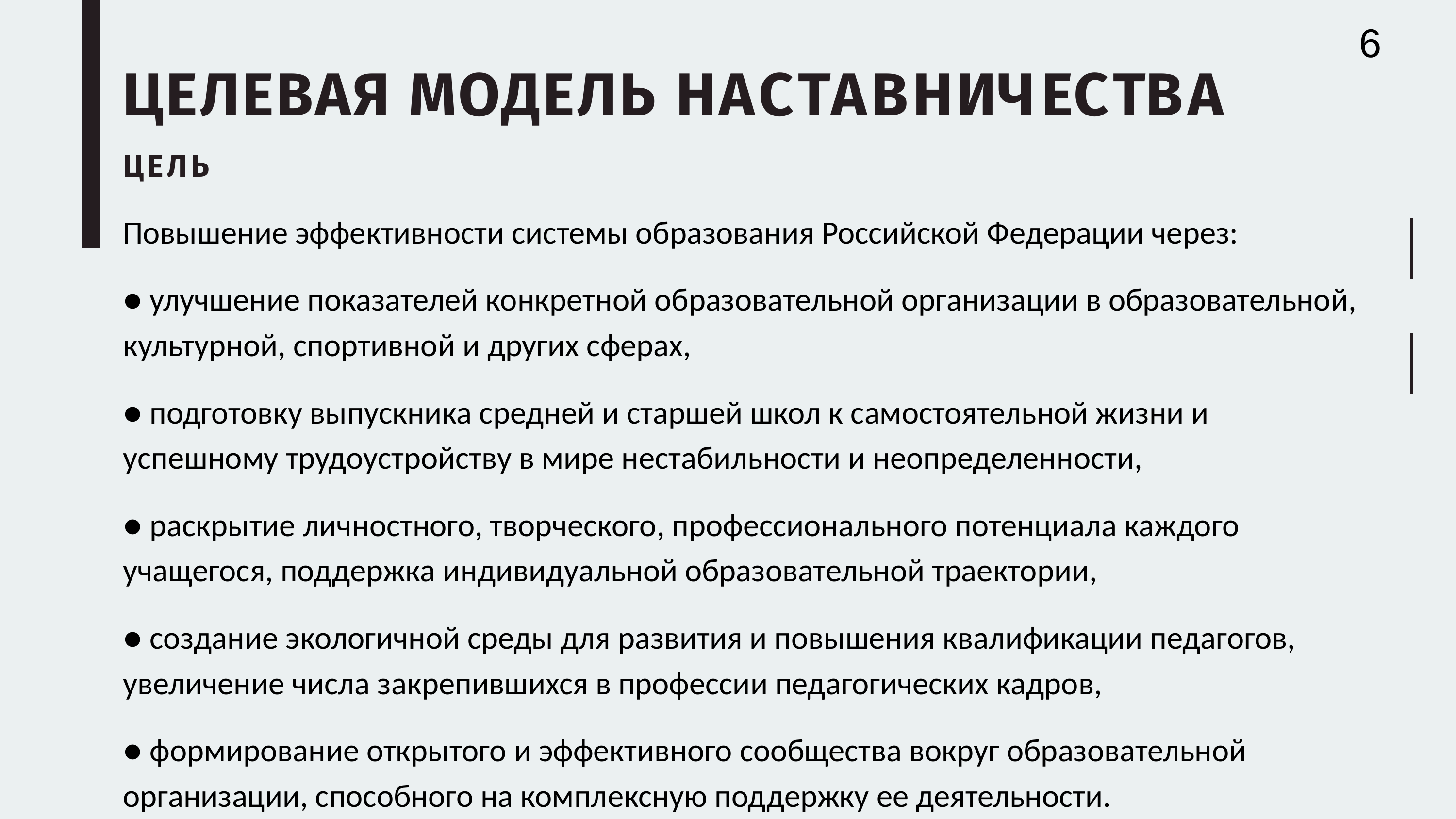

6
# ЦЕЛЕВАЯ МОДЕЛЬ НАСТАВНИЧЕСТВА
ЦЕЛЬ
Повышение эффективности системы образования Российской Федерации через:
● улучшение показателей конкретной образовательной организации в образовательной, культурной, спортивной и других сферах,
● подготовку выпускника средней и старшей школ к самостоятельной жизни и успешному трудоустройству в мире нестабильности и неопределенности,
● раскрытие личностного, творческого, профессионального потенциала каждого учащегося, поддержка индивидуальной образовательной траектории,
● создание экологичной среды для развития и повышения квалификации педагогов, увеличение числа закрепившихся в профессии педагогических кадров,
● формирование открытого и эффективного сообщества вокруг образовательной организации, способного на комплексную поддержку ее деятельности.